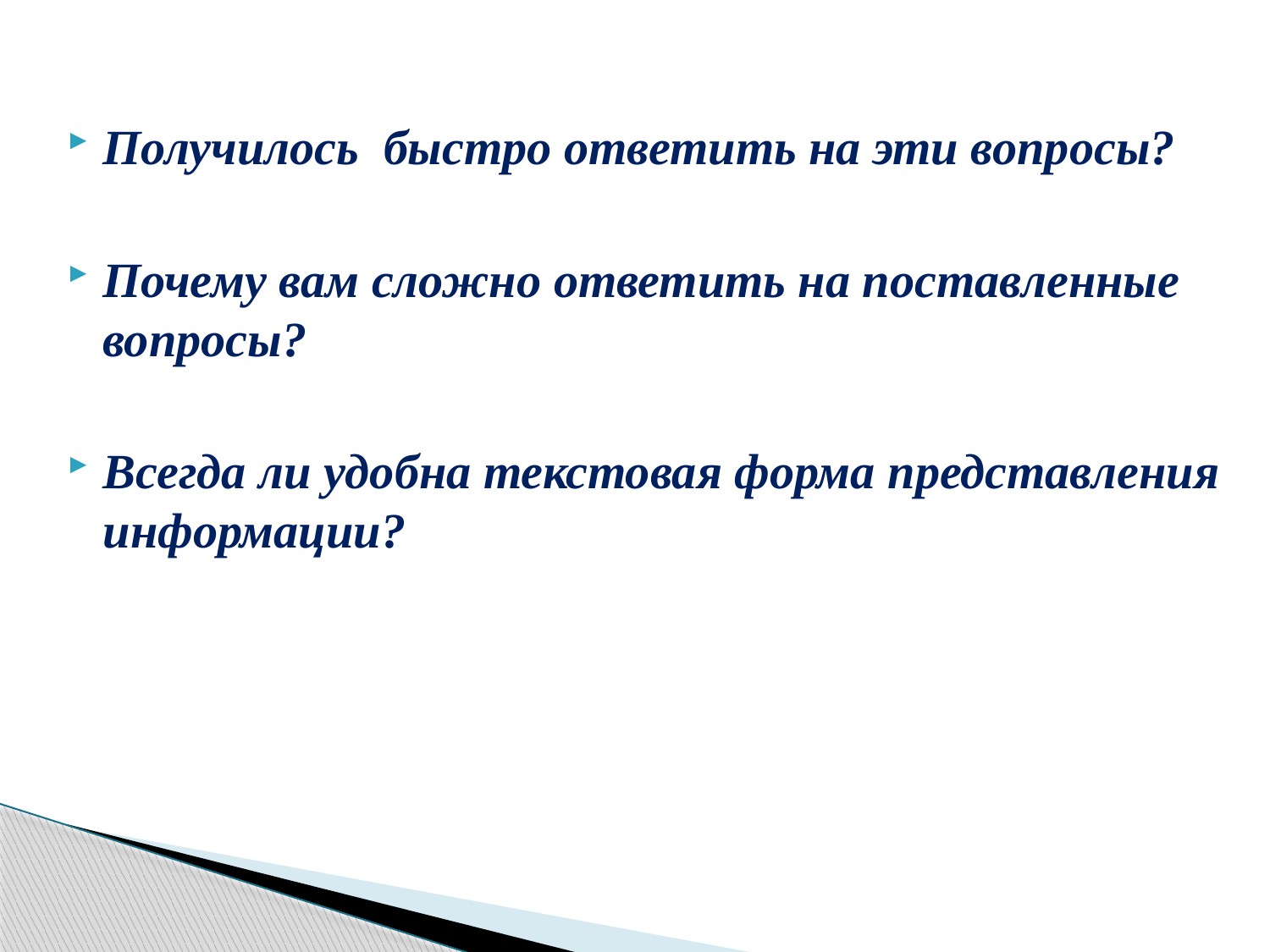

#
Получилось  быстро ответить на эти вопросы?

Почему вам сложно ответить на поставленные вопросы?

Всегда ли удобна текстовая форма представления информации?